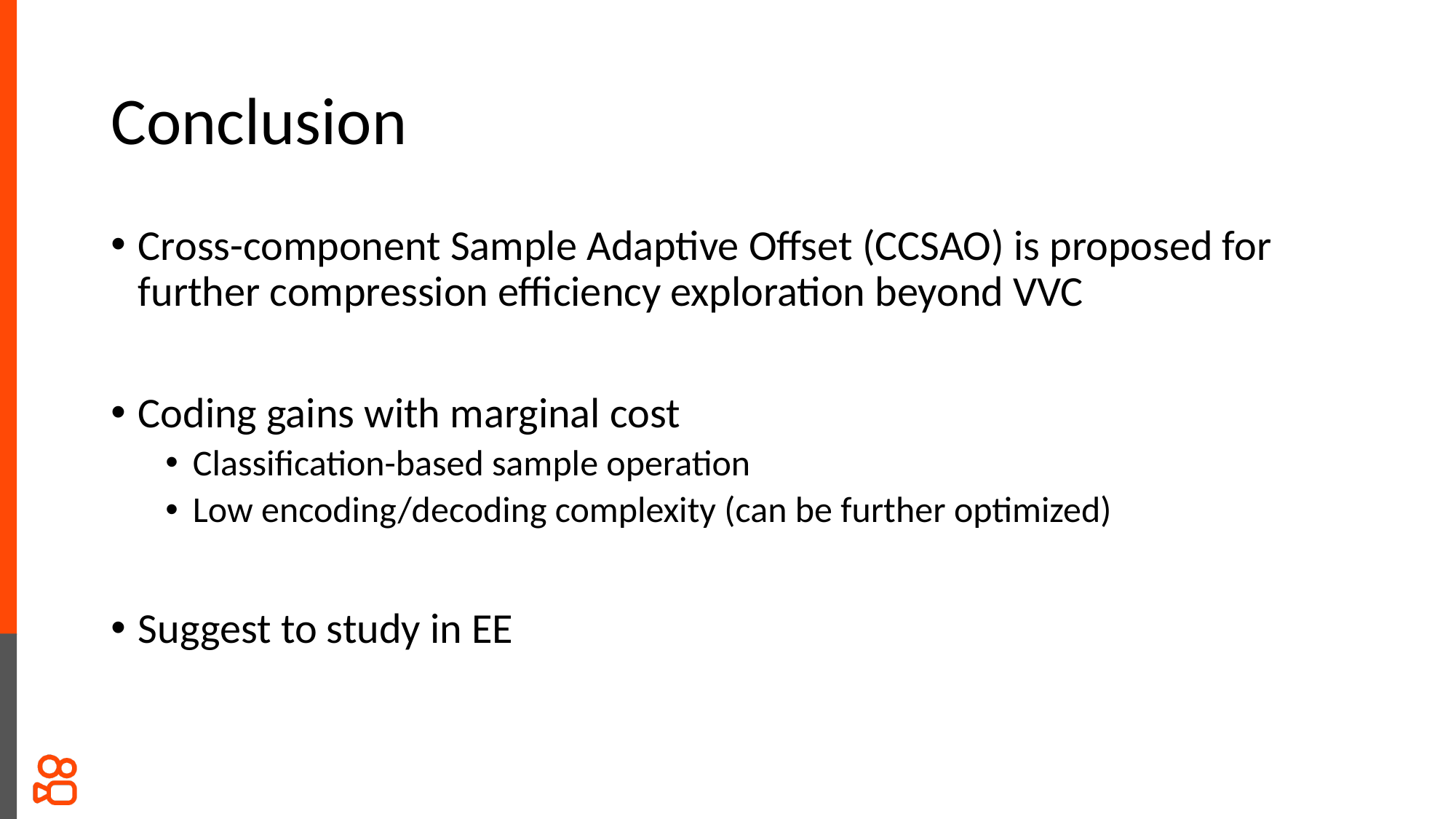

# Conclusion
Cross-component Sample Adaptive Offset (CCSAO) is proposed for further compression efficiency exploration beyond VVC

Coding gains with marginal cost
Classification-based sample operation
Low encoding/decoding complexity (can be further optimized)

Suggest to study in EE